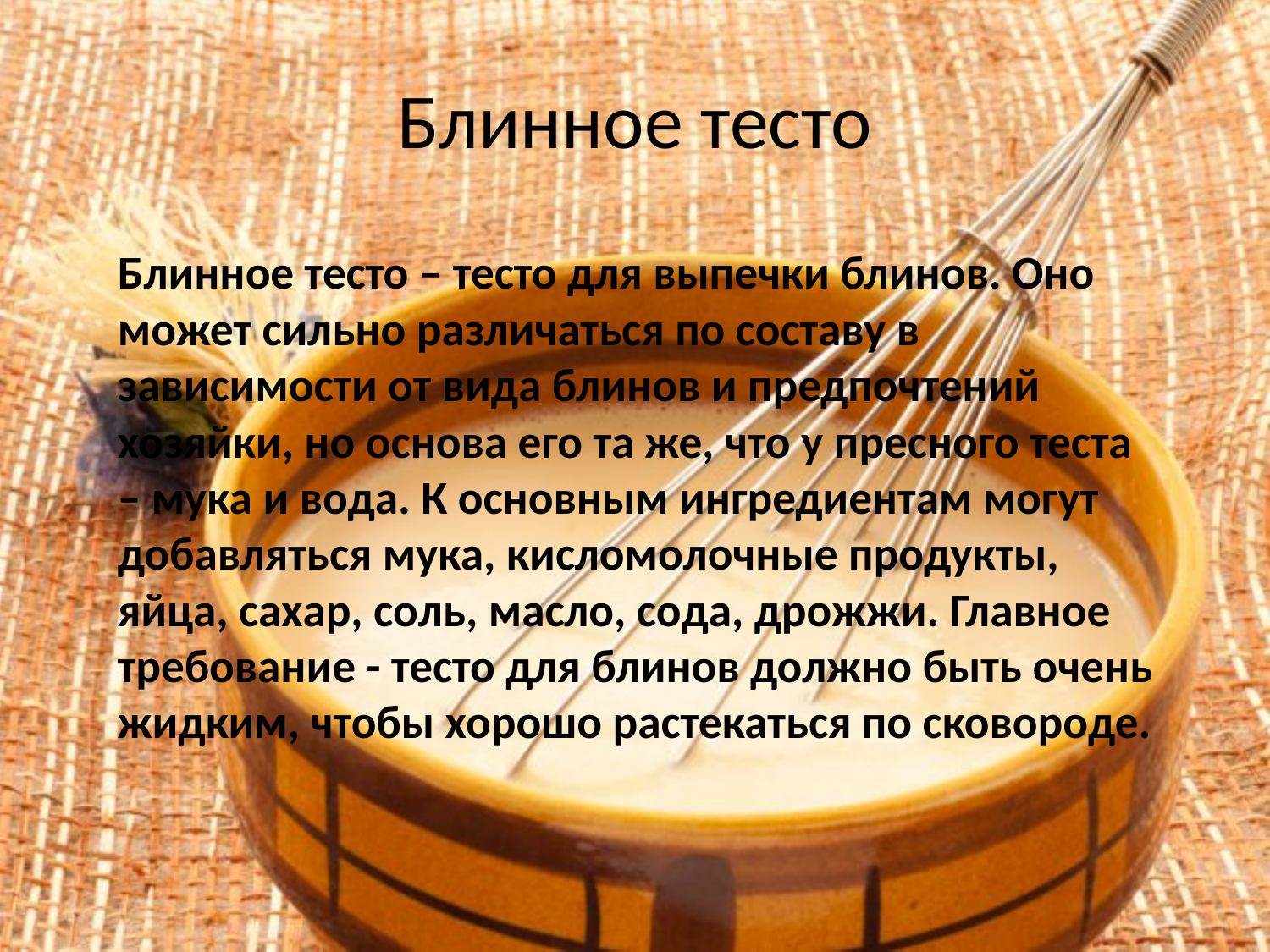

# Блинное тесто
Блинное тесто – тесто для выпечки блинов. Оно может сильно различаться по составу в зависимости от вида блинов и предпочтений хозяйки, но основа его та же, что у пресного теста – мука и вода. К основным ингредиентам могут добавляться мука, кисломолочные продукты, яйца, сахар, соль, масло, сода, дрожжи. Главное требование - тесто для блинов должно быть очень жидким, чтобы хорошо растекаться по сковороде.